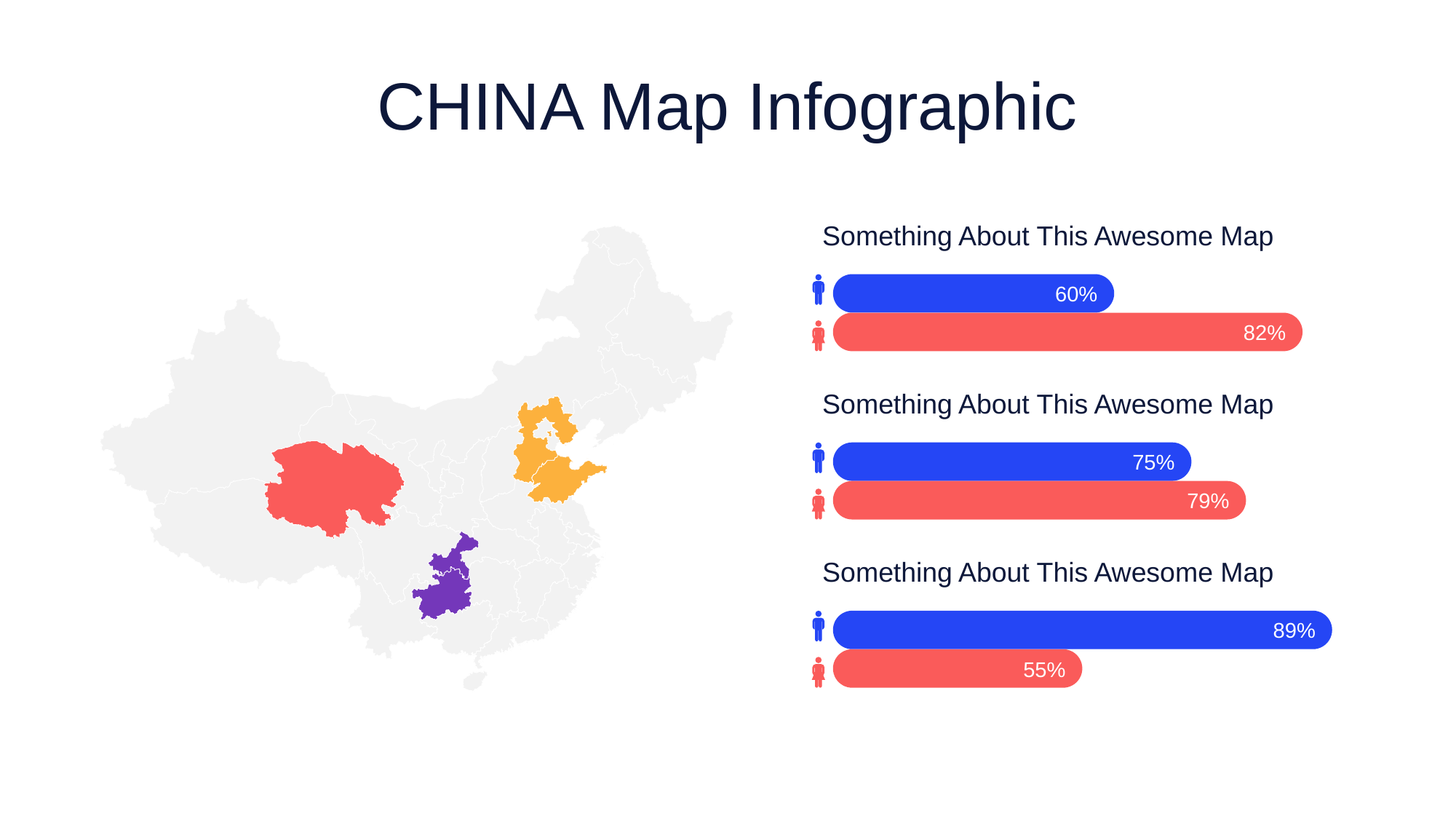

CHINA Map Infographic
Something About This Awesome Map

60%
82%

Something About This Awesome Map

75%
79%

Something About This Awesome Map

89%
55%